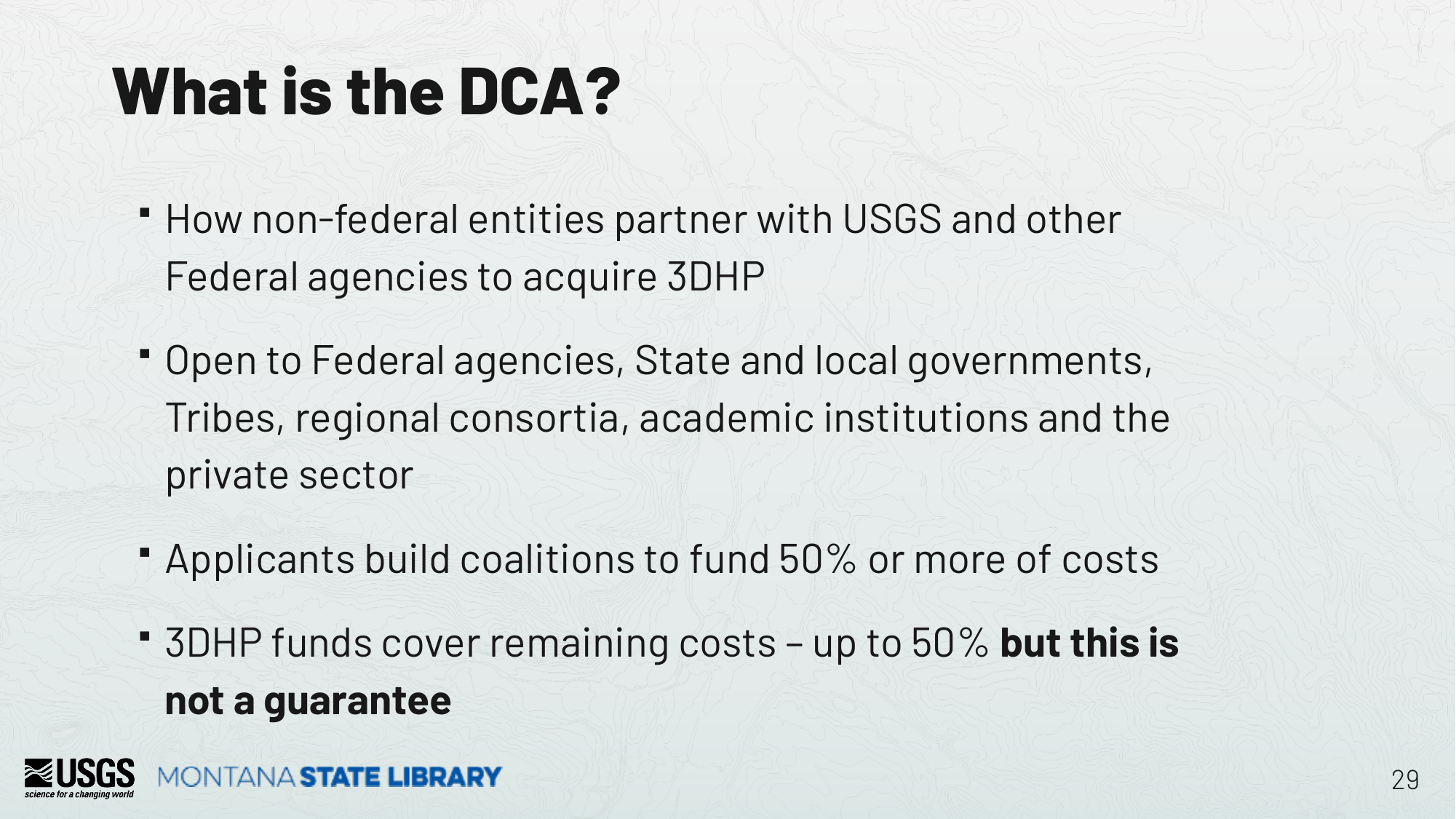

# What is the DCA?
How non-federal entities partner with USGS and other Federal agencies to acquire 3DHP
Open to Federal agencies, State and local governments, Tribes, regional consortia, academic institutions and the private sector
Applicants build coalitions to fund 50% or more of costs
3DHP funds cover remaining costs – up to 50% but this is not a guarantee